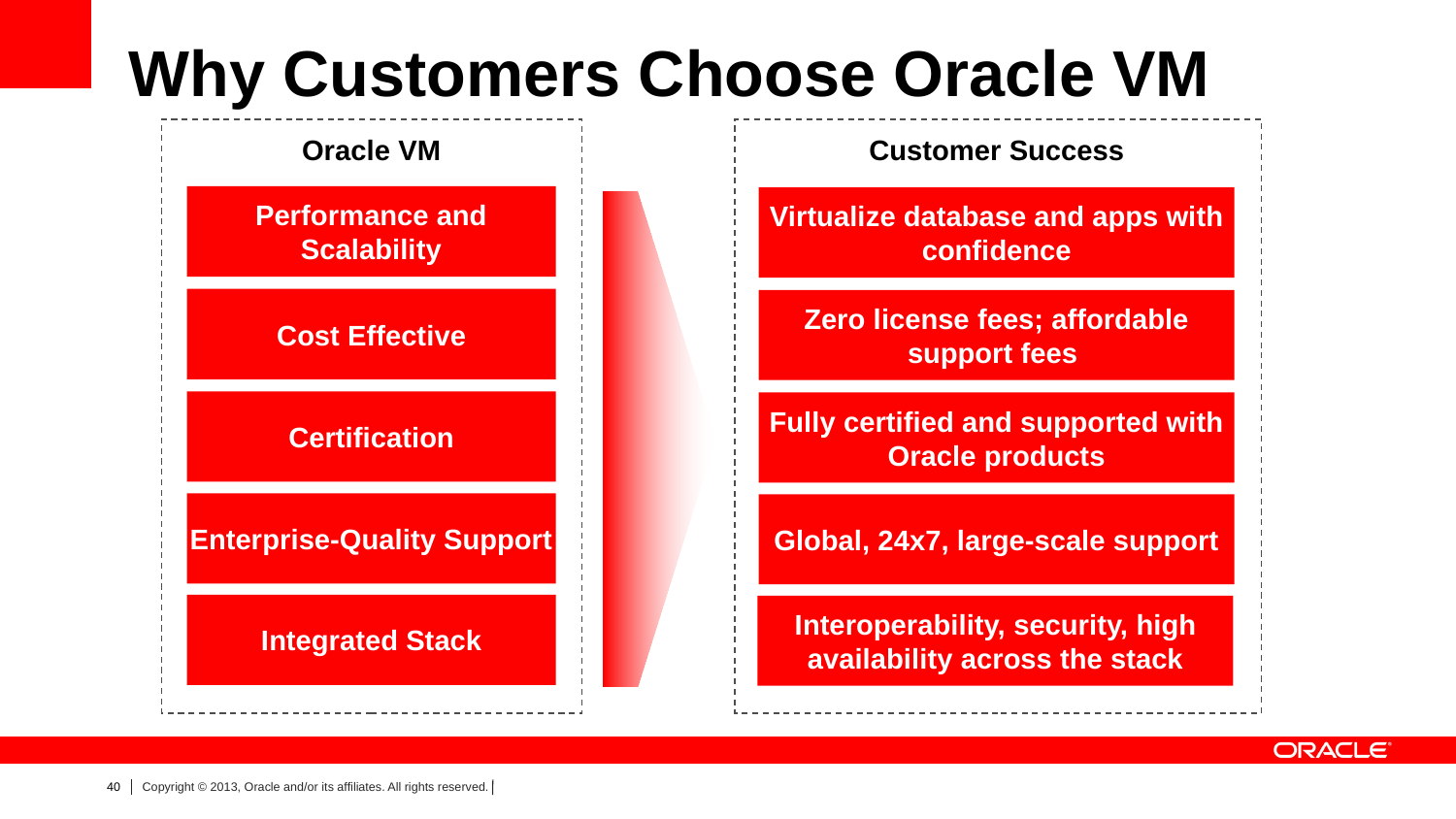

# Why Customers Choose Oracle VM

Oracle VM
Customer Success

Performance and Scalability

Virtualize database and apps with confidence

Cost Effective
Zero license fees; affordable support fees

Certification

Fully certified and supported with Oracle products

Enterprise-Quality Support

Global, 24x7, large-scale support

Integrated Stack

Interoperability, security, high availability across the stack